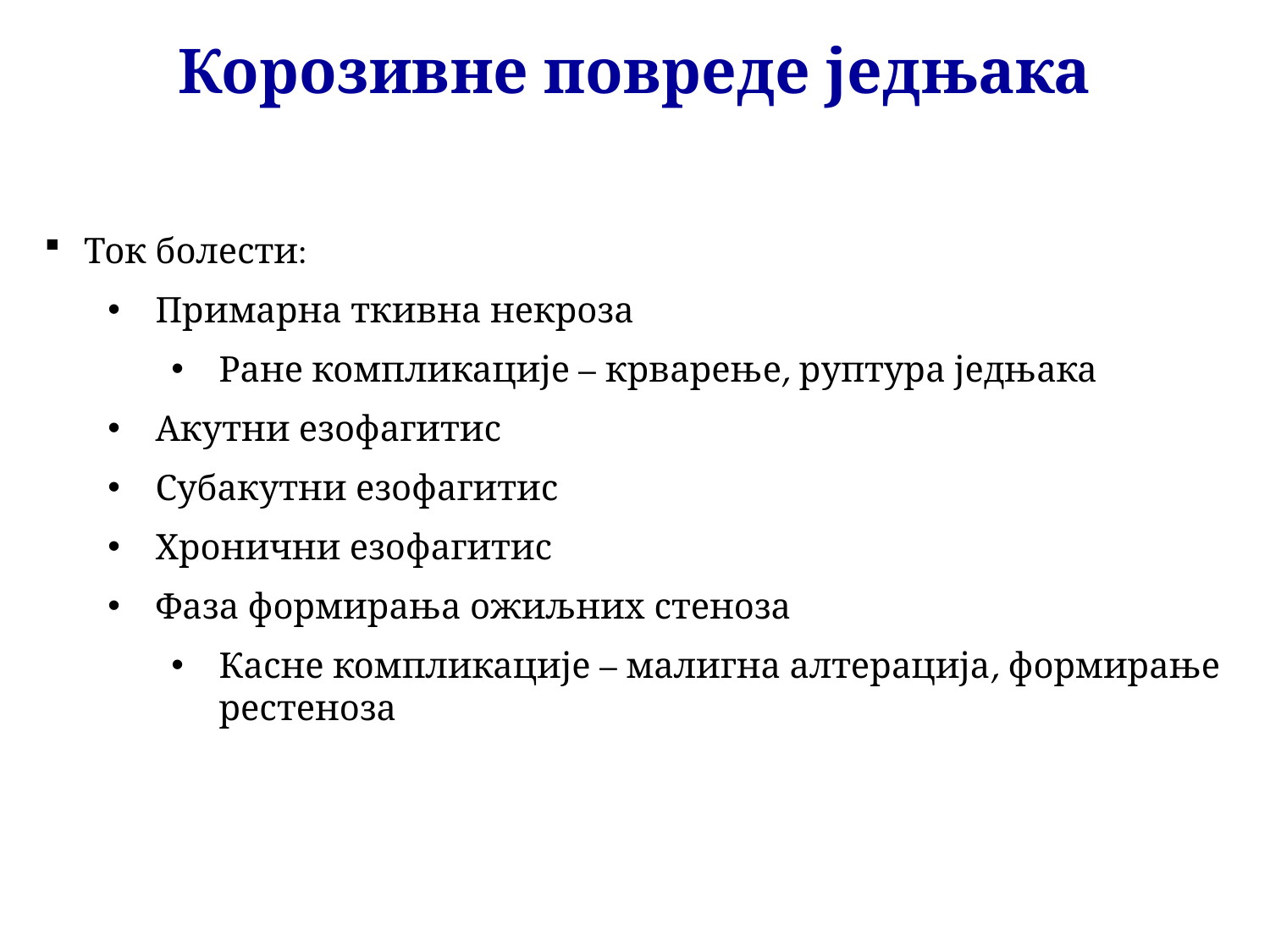

Корозивне повреде једњака

Ток болести:

Примарна ткивна некроза

Ране компликације – крварење, руптура једњака

Акутни езофагитис

Субакутни езофагитис

Хронични езофагитис

Фаза формирања ожиљних стеноза

Касне компликације – малигна алтерација, формирање рестеноза